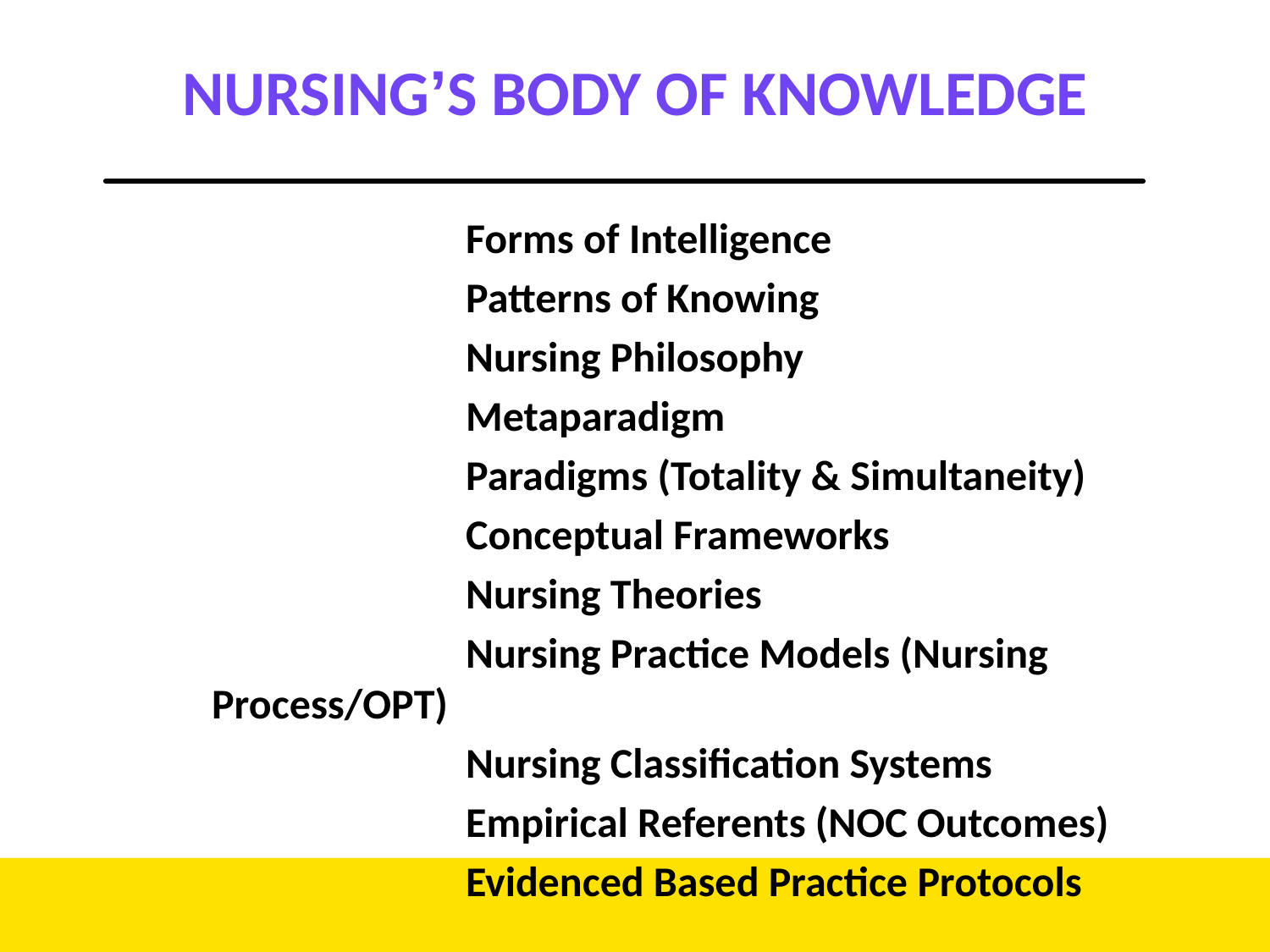

# NURSING’S BODY OF KNOWLEDGE

			Forms of Intelligence
			Patterns of Knowing
			Nursing Philosophy
			Metaparadigm
			Paradigms (Totality & Simultaneity)
			Conceptual Frameworks
			Nursing Theories
			Nursing Practice Models (Nursing Process/OPT)
			Nursing Classification Systems
			Empirical Referents (NOC Outcomes)
			Evidenced Based Practice Protocols